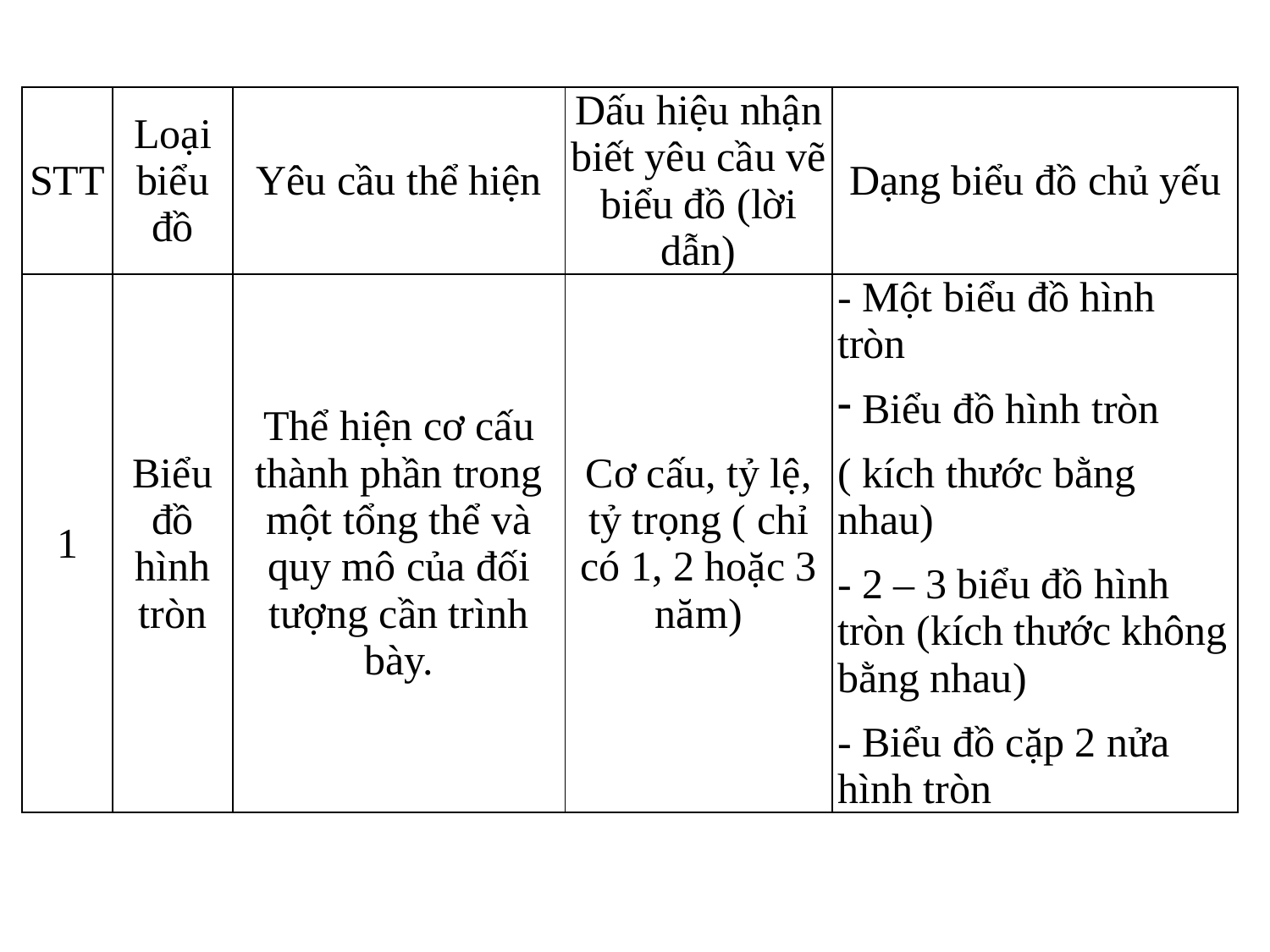

| STT | Loại biểu đồ | Yêu cầu thể hiện | Dấu hiệu nhận biết yêu cầu vẽ biểu đồ (lời dẫn) | Dạng biểu đồ chủ yếu |
| --- | --- | --- | --- | --- |
| 1 | Biểu đồ hình tròn | Thể hiện cơ cấu thành phần trong một tổng thể và quy mô của đối tượng cần trình bày. | Cơ cấu, tỷ lệ, tỷ trọng ( chỉ có 1, 2 hoặc 3 năm) | - Một biểu đồ hình tròn Biểu đồ hình tròn ( kích thước bằng nhau) - 2 – 3 biểu đồ hình tròn (kích thước không bằng nhau) - Biểu đồ cặp 2 nửa hình tròn |